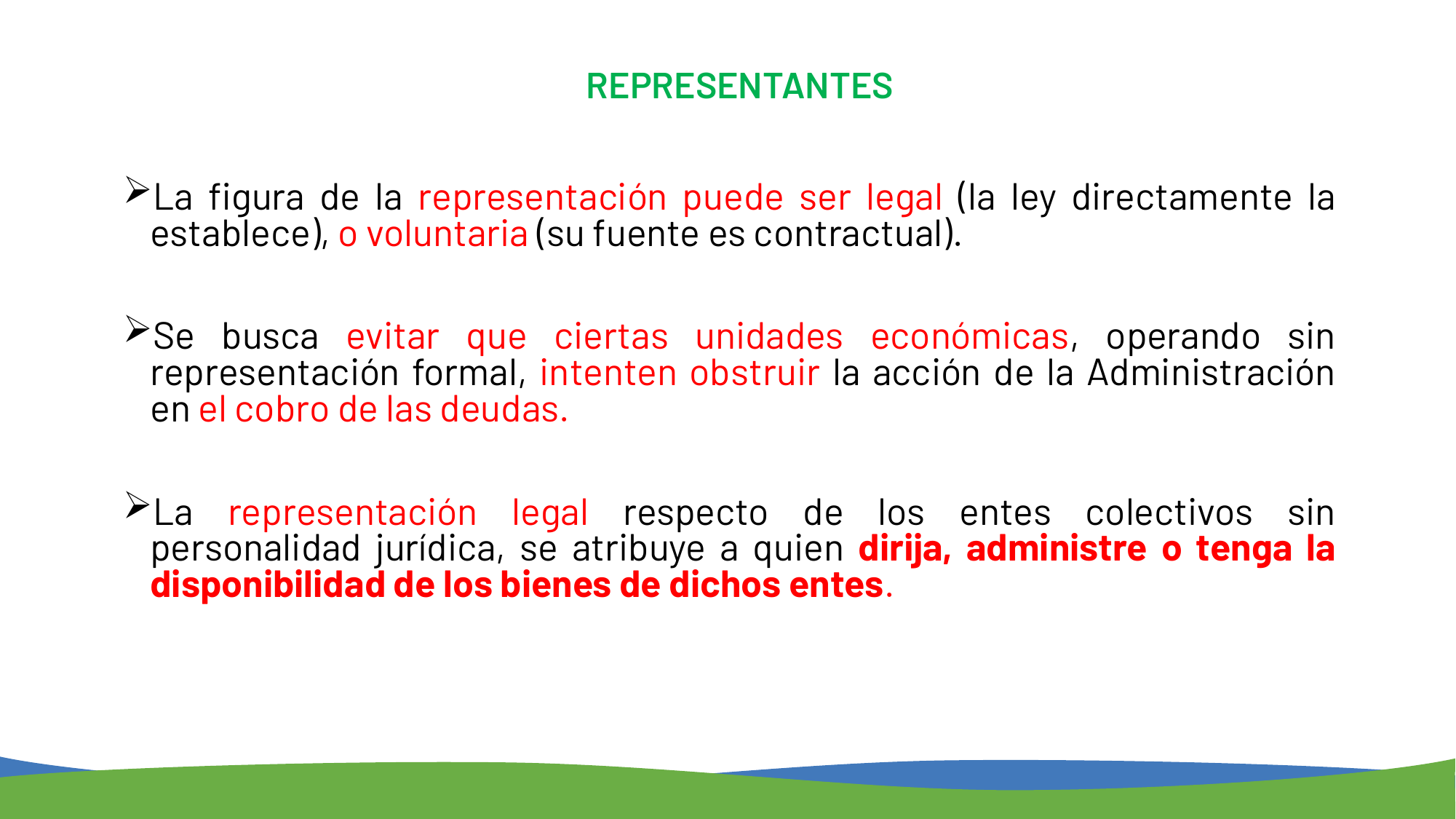

REPRESENTANTES

La figura de la representación puede ser legal (la ley directamente la establece), o voluntaria (su fuente es contractual).

Se busca evitar que ciertas unidades económicas, operando sin representación formal, intenten obstruir la acción de la Administración en el cobro de las deudas.

La representación legal respecto de los entes colectivos sin personalidad jurídica, se atribuye a quien dirija, administre o tenga la disponibilidad de los bienes de dichos entes.